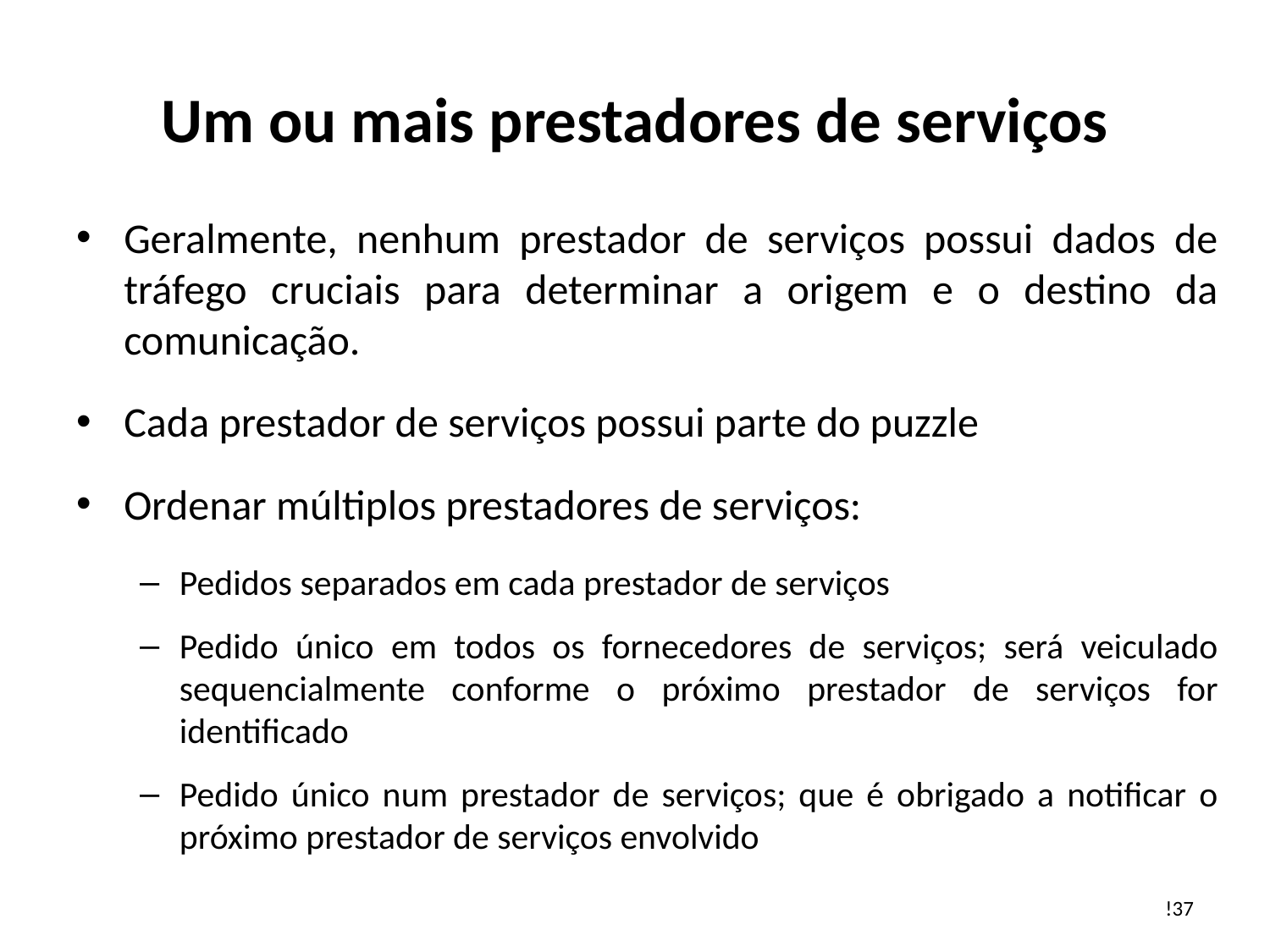

# Um ou mais prestadores de serviços
Geralmente, nenhum prestador de serviços possui dados de tráfego cruciais para determinar a origem e o destino da comunicação.
Cada prestador de serviços possui parte do puzzle
Ordenar múltiplos prestadores de serviços:
Pedidos separados em cada prestador de serviços
Pedido único em todos os fornecedores de serviços; será veiculado sequencialmente conforme o próximo prestador de serviços for identificado
Pedido único num prestador de serviços; que é obrigado a notificar o próximo prestador de serviços envolvido
!37